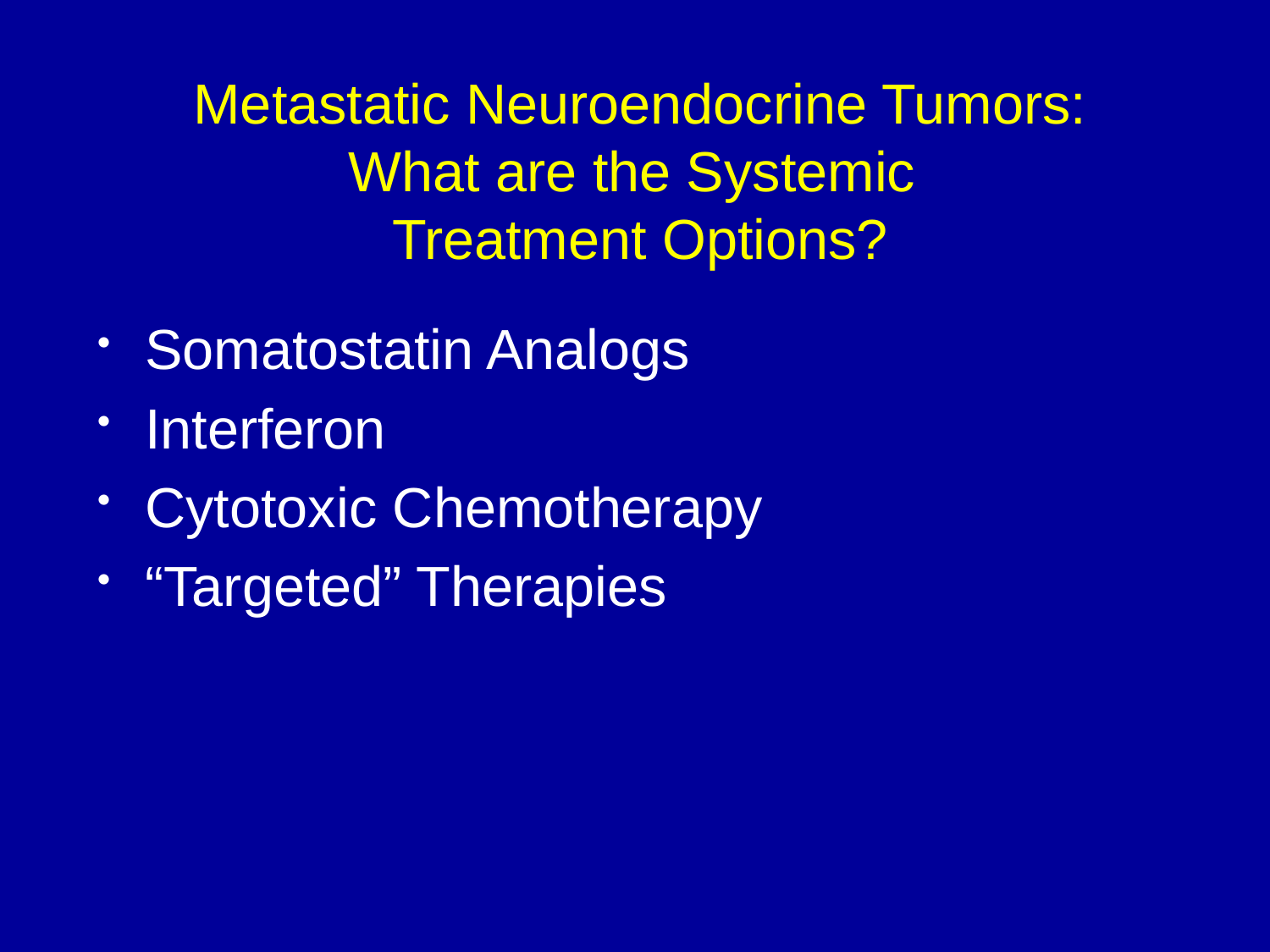

# Metastatic Neuroendocrine Tumors: What are the Systemic Treatment Options?
Somatostatin Analogs
Interferon
Cytotoxic Chemotherapy
“Targeted” Therapies